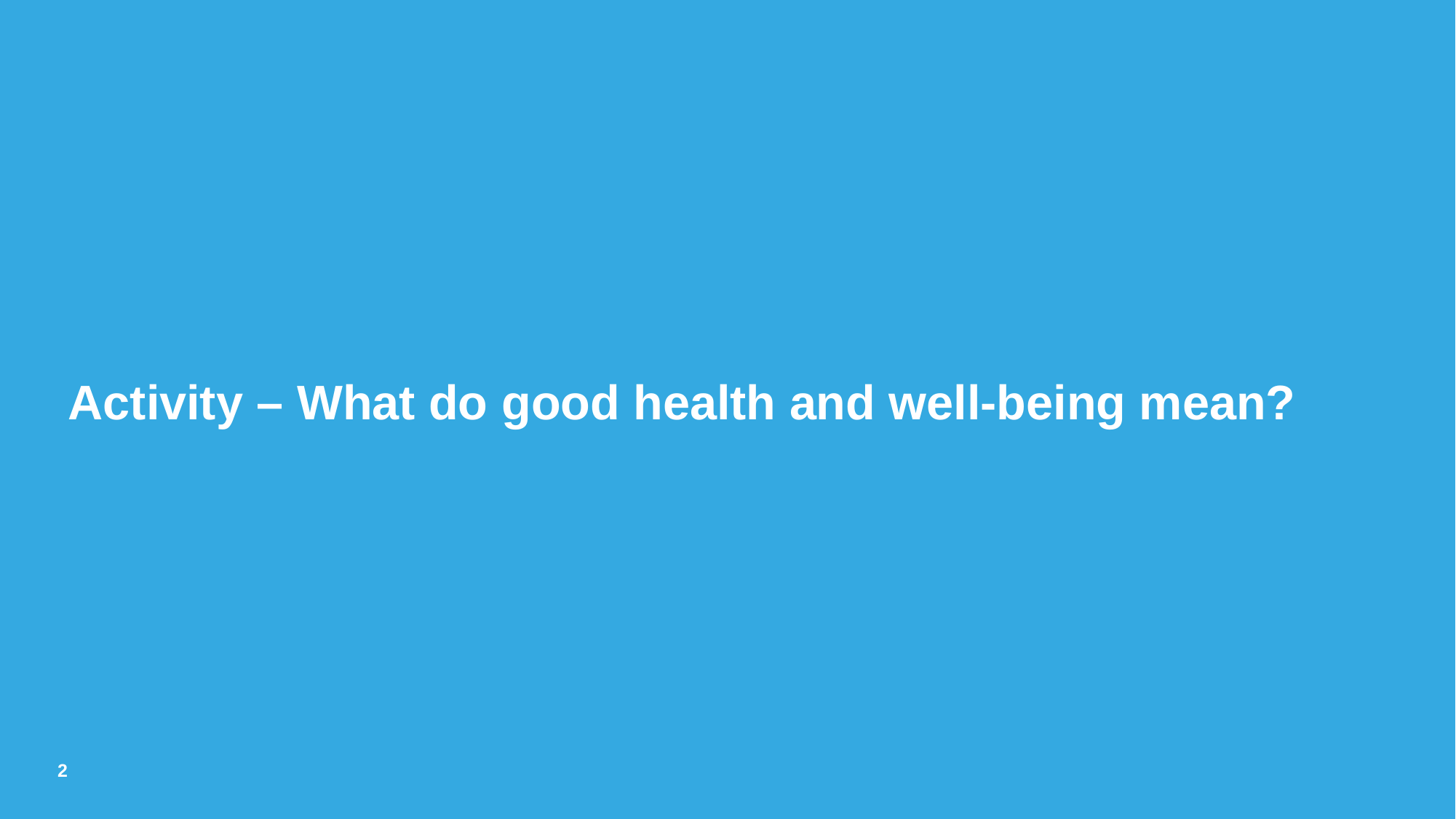

# Activity – What do good health and well-being mean?
2